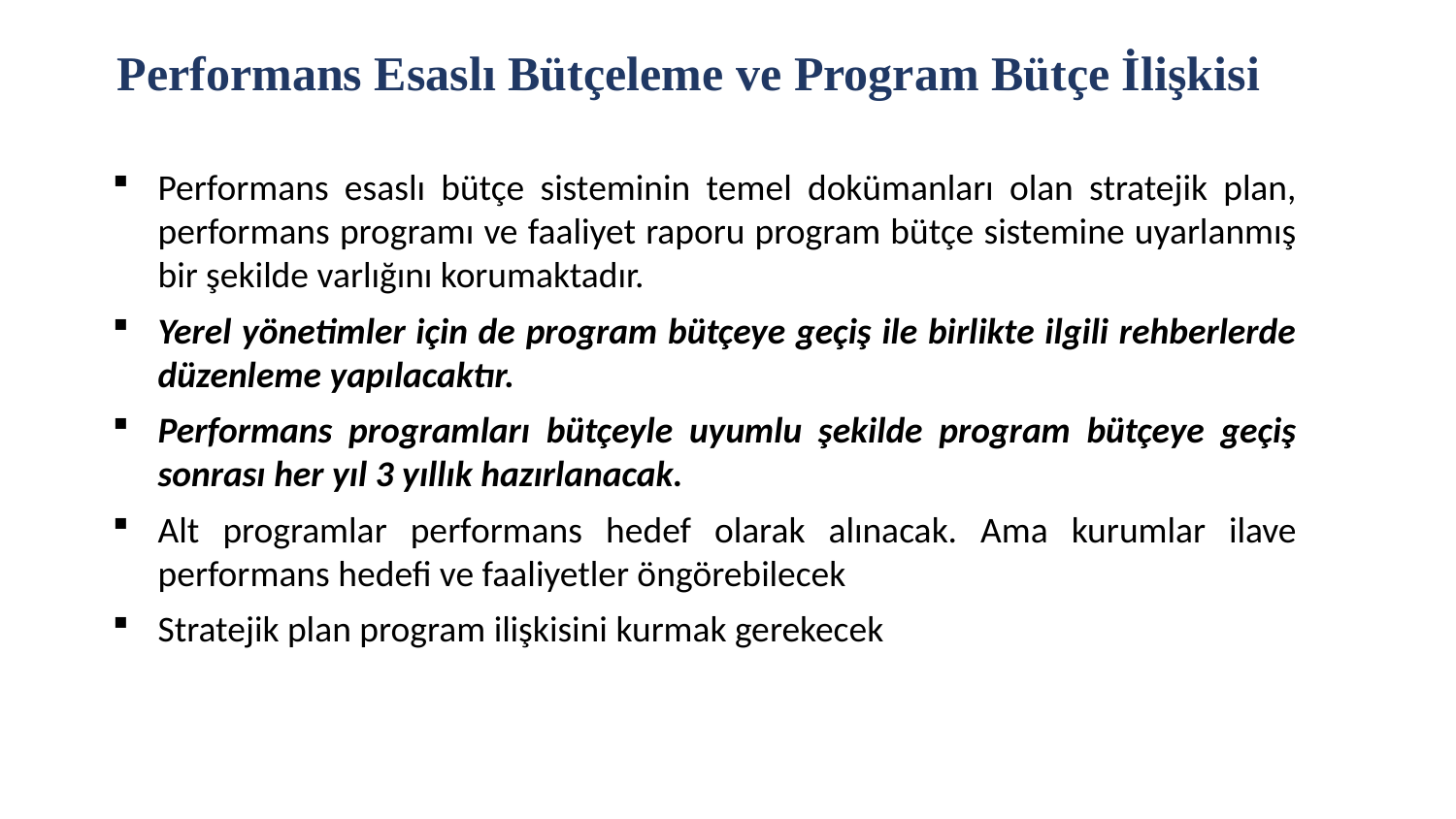

Performans Esaslı Bütçeleme ve Program Bütçe İlişkisi
Performans esaslı bütçe sisteminin temel dokümanları olan stratejik plan, performans programı ve faaliyet raporu program bütçe sistemine uyarlanmış bir şekilde varlığını korumaktadır.
Yerel yönetimler için de program bütçeye geçiş ile birlikte ilgili rehberlerde düzenleme yapılacaktır.
Performans programları bütçeyle uyumlu şekilde program bütçeye geçiş sonrası her yıl 3 yıllık hazırlanacak.
Alt programlar performans hedef olarak alınacak. Ama kurumlar ilave performans hedefi ve faaliyetler öngörebilecek
Stratejik plan program ilişkisini kurmak gerekecek